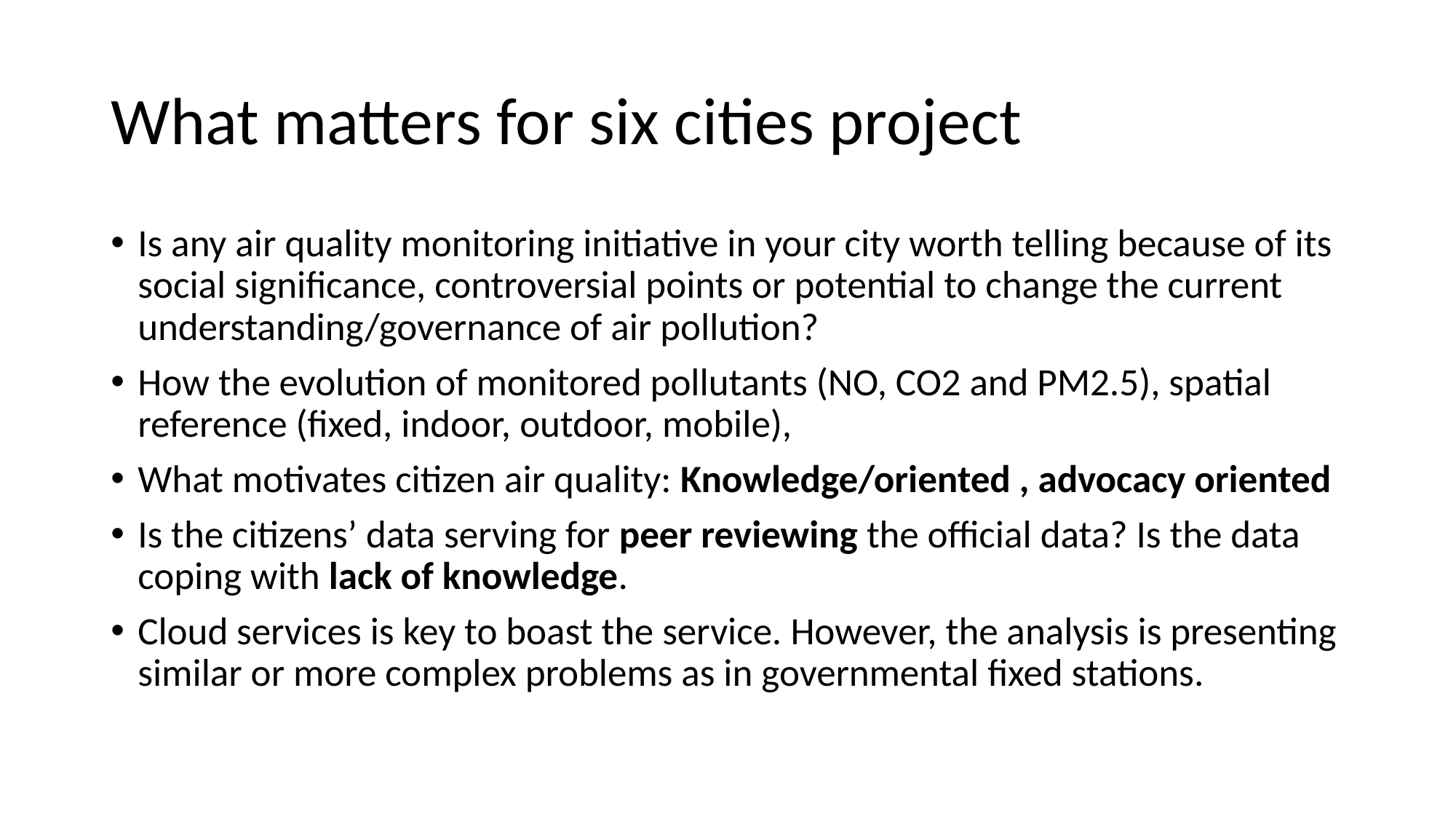

# What matters for six cities project
Is any air quality monitoring initiative in your city worth telling because of its social significance, controversial points or potential to change the current understanding/governance of air pollution?
How the evolution of monitored pollutants (NO, CO2 and PM2.5), spatial reference (fixed, indoor, outdoor, mobile),
What motivates citizen air quality: Knowledge/oriented , advocacy oriented
Is the citizens’ data serving for peer reviewing the official data? Is the data coping with lack of knowledge.
Cloud services is key to boast the service. However, the analysis is presenting similar or more complex problems as in governmental fixed stations.